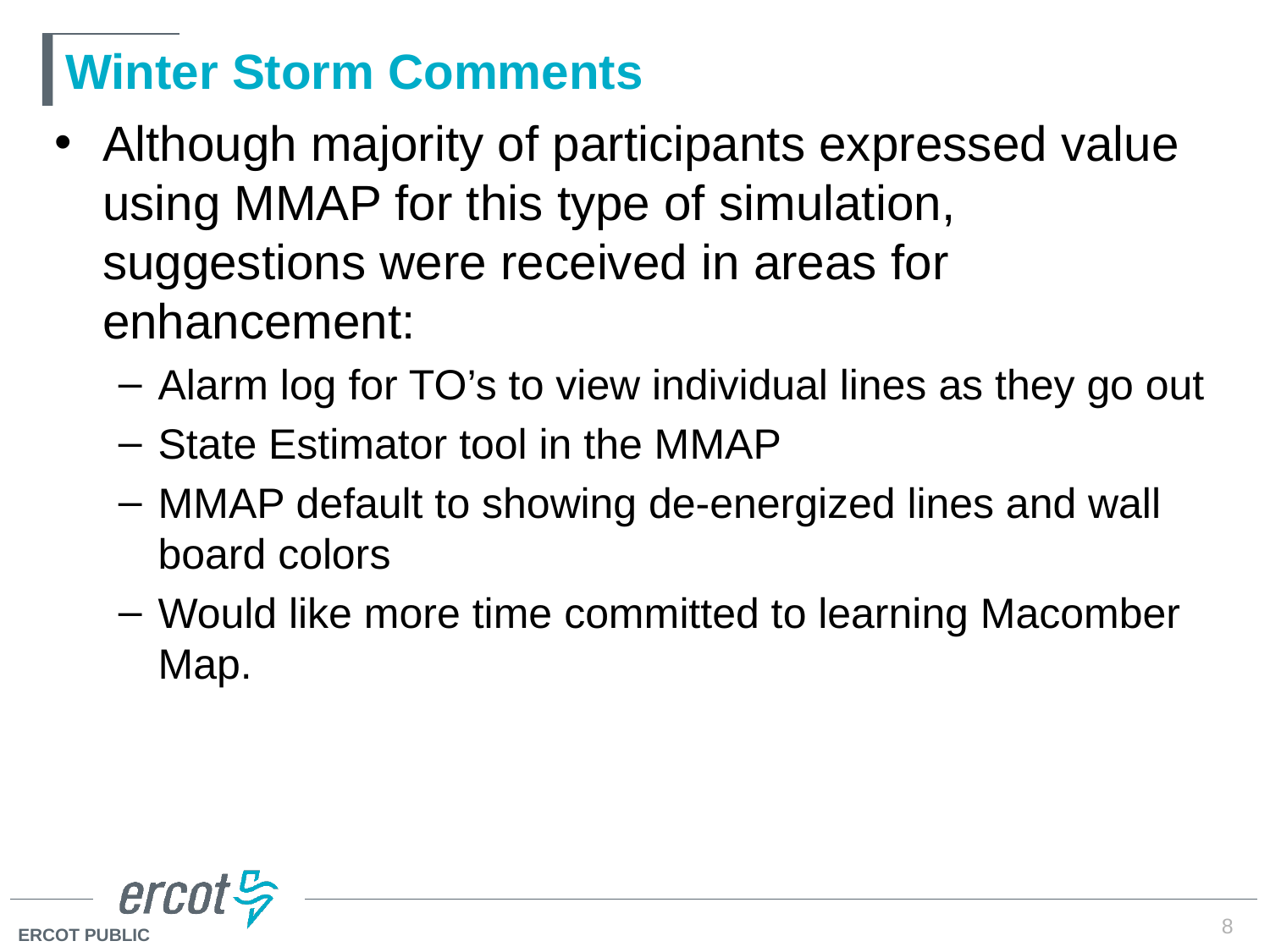

# Winter Storm Comments
Although majority of participants expressed value using MMAP for this type of simulation, suggestions were received in areas for enhancement:
Alarm log for TO’s to view individual lines as they go out
State Estimator tool in the MMAP
MMAP default to showing de-energized lines and wall board colors
Would like more time committed to learning Macomber Map.

8